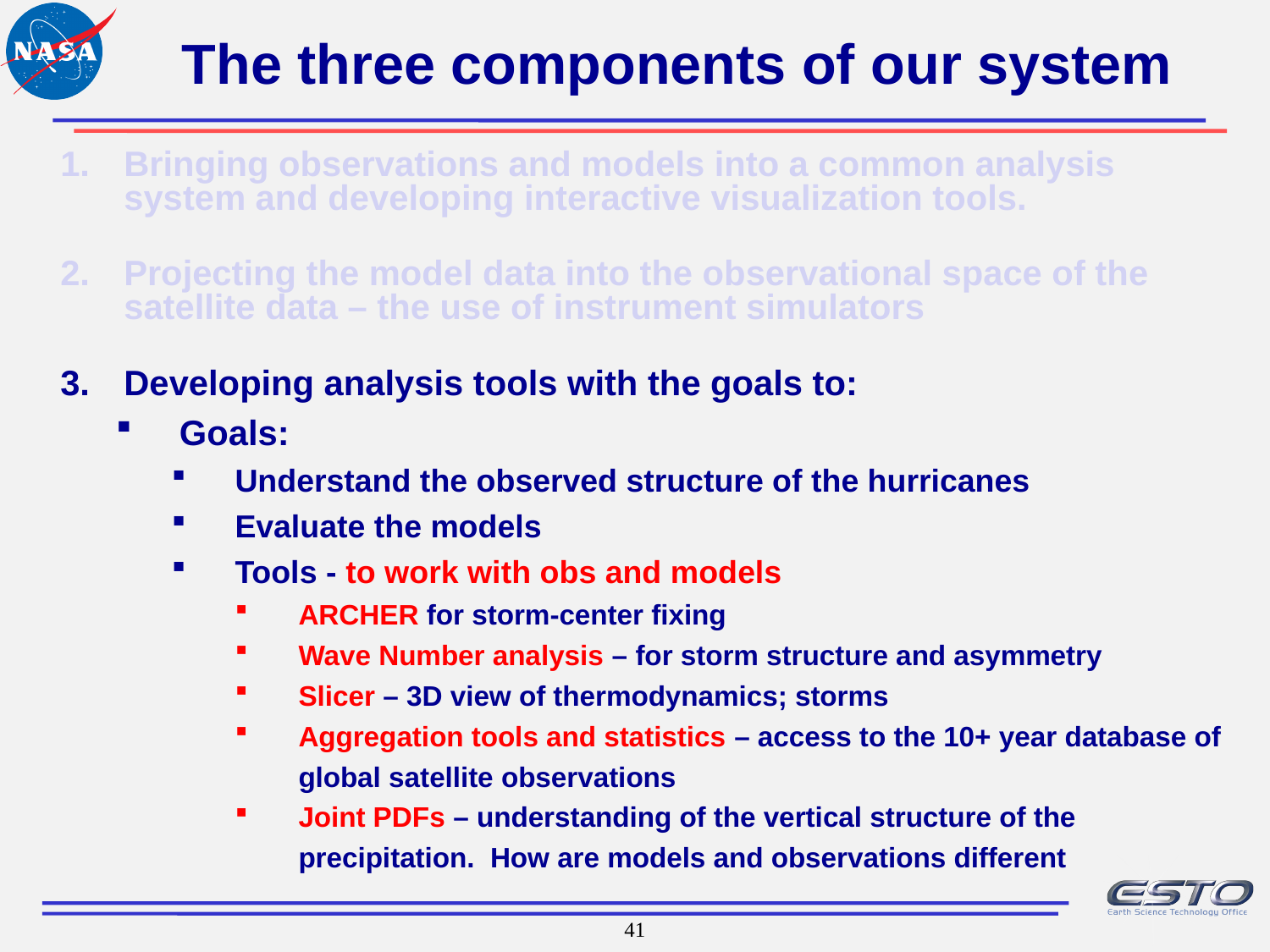

# The three components of our system
Bringing observations and models into a common analysis system and developing interactive visualization tools.
Projecting the model data into the observational space of the satellite data – the use of instrument simulators
Developing analysis tools with the goals to:
Goals:
Understand the observed structure of the hurricanes
Evaluate the models
Tools - to work with obs and models
ARCHER for storm-center fixing
Wave Number analysis – for storm structure and asymmetry
Slicer – 3D view of thermodynamics; storms
Aggregation tools and statistics – access to the 10+ year database of global satellite observations
Joint PDFs – understanding of the vertical structure of the precipitation.  How are models and observations different